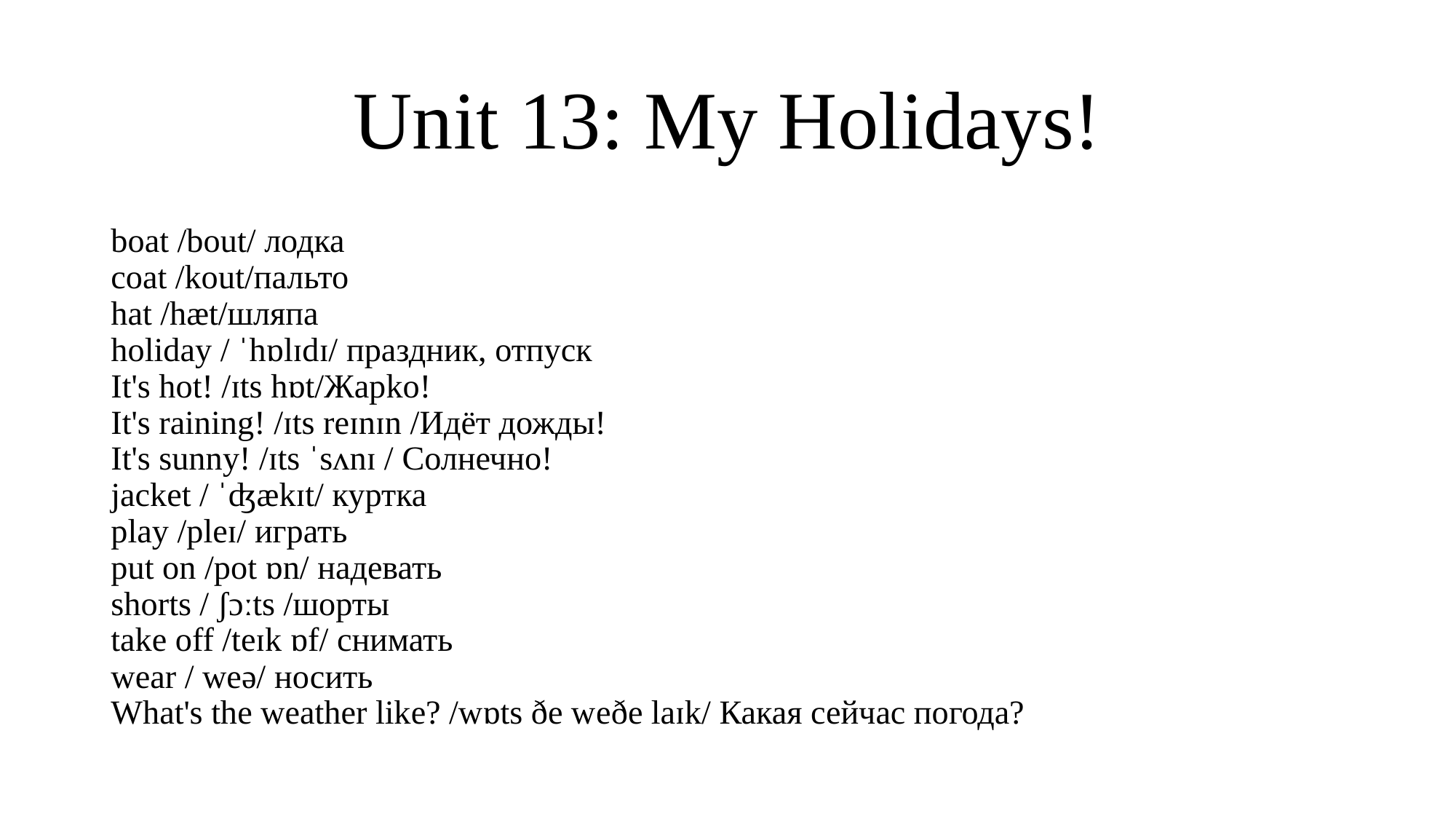

# Unit 13: My Holidays!
boat /bout/ лодка
coat /kout/пальто
hat /hæt/шляпа
holiday / ˈhɒlɪdɪ/ праздник, отпуск
It's hot! /ɪts hɒt/Жapko!
It's raining! /ɪts reɪnɪn /Идёт дожды!
It's sunny! /ɪts ˈsʌnɪ / Солнечно!
jacket / ˈʤækɪt/ куртка
play /pleɪ/ играть
put on /pot ɒn/ надевать
shorts / ʃɔːts /шорты
take off /teɪk ɒf/ снимать
wear / weə/ носить
What's the weather like? /wɒts ðe wеðe laɪk/ Какая сейчас погода?